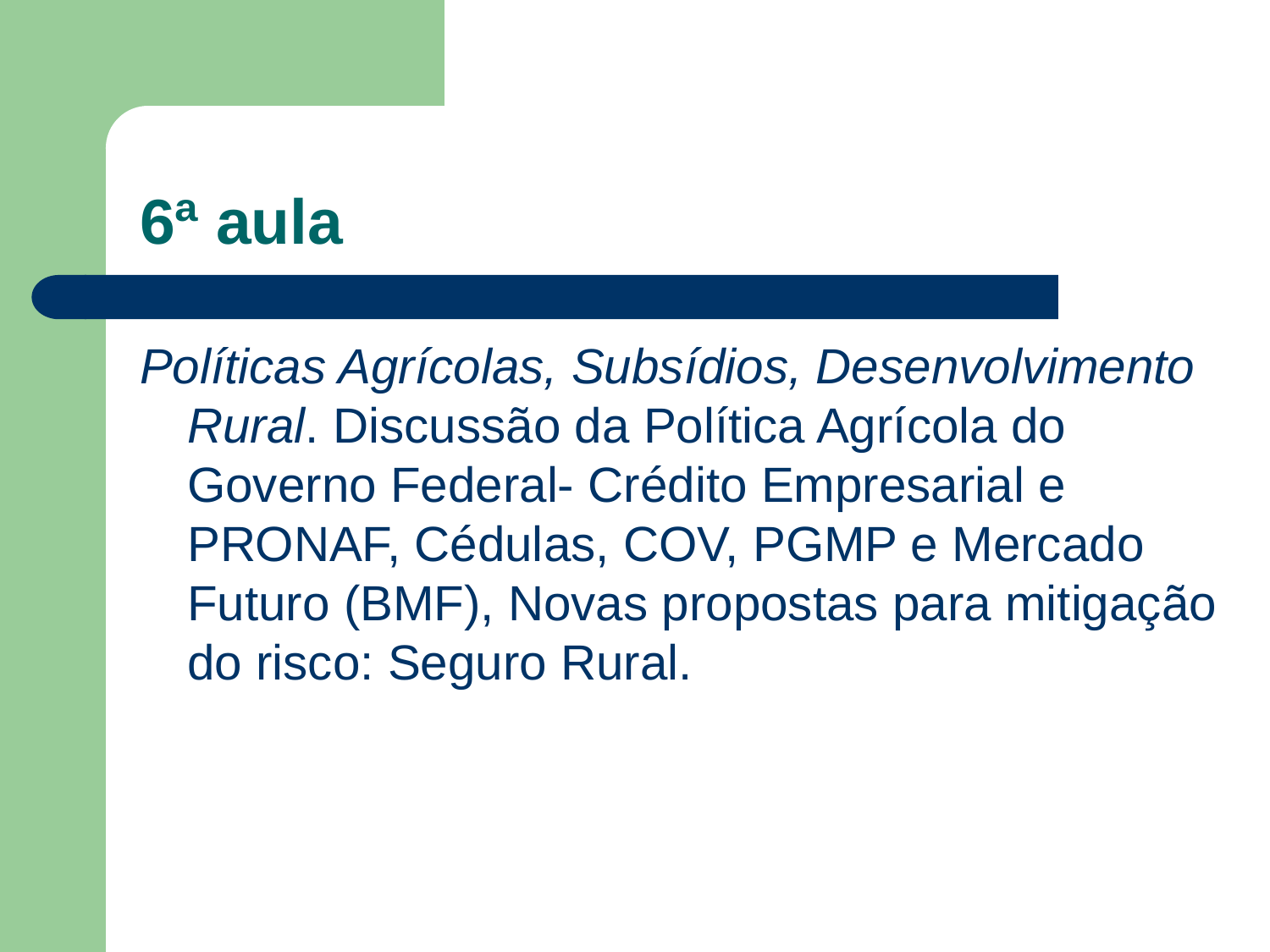

# 6ª aula
Políticas Agrícolas, Subsídios, Desenvolvimento Rural. Discussão da Política Agrícola do Governo Federal- Crédito Empresarial e PRONAF, Cédulas, COV, PGMP e Mercado Futuro (BMF), Novas propostas para mitigação do risco: Seguro Rural.